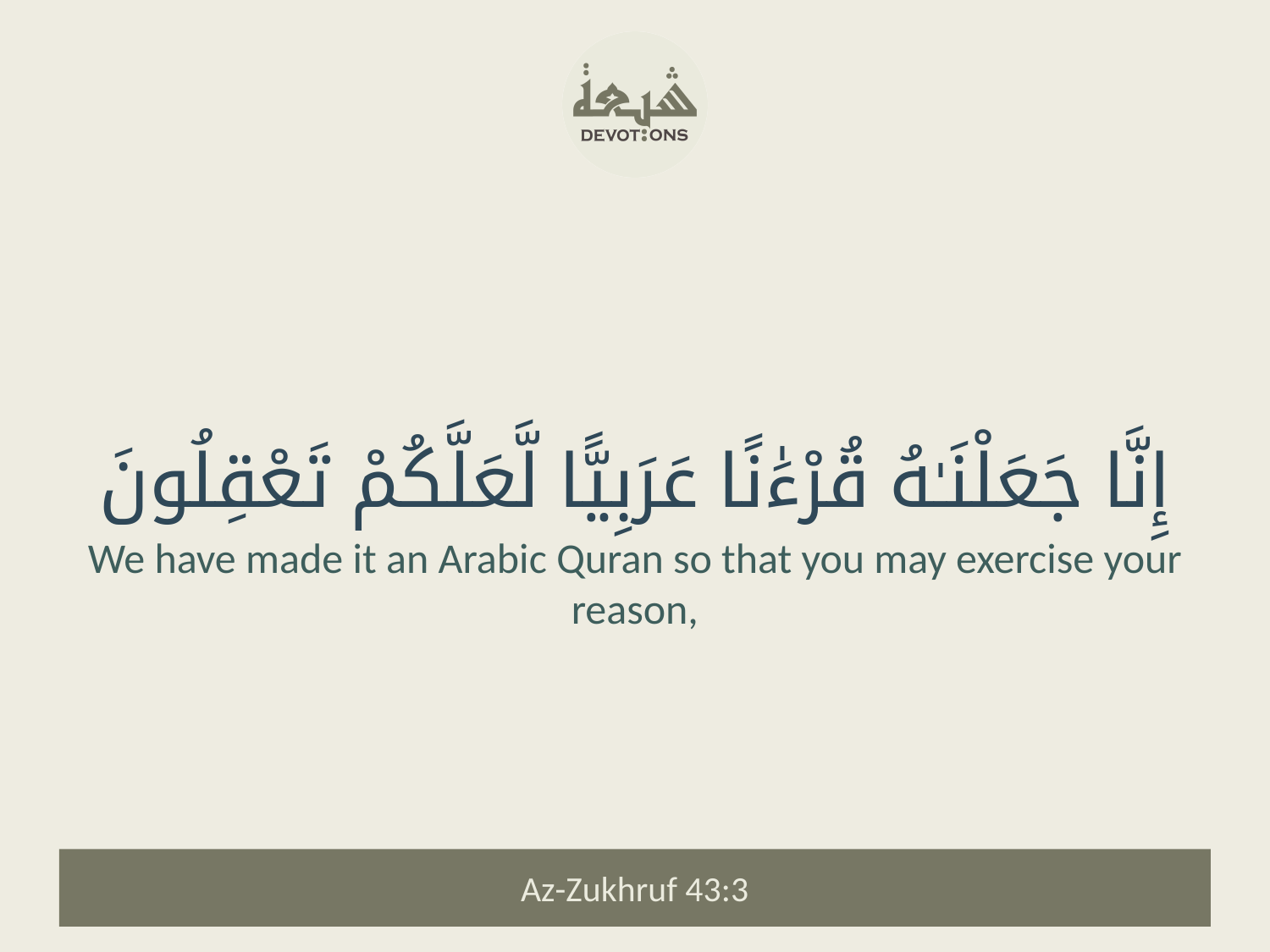

إِنَّا جَعَلْنَـٰهُ قُرْءَٰنًا عَرَبِيًّا لَّعَلَّكُمْ تَعْقِلُونَ
We have made it an Arabic Quran so that you may exercise your reason,
Az-Zukhruf 43:3